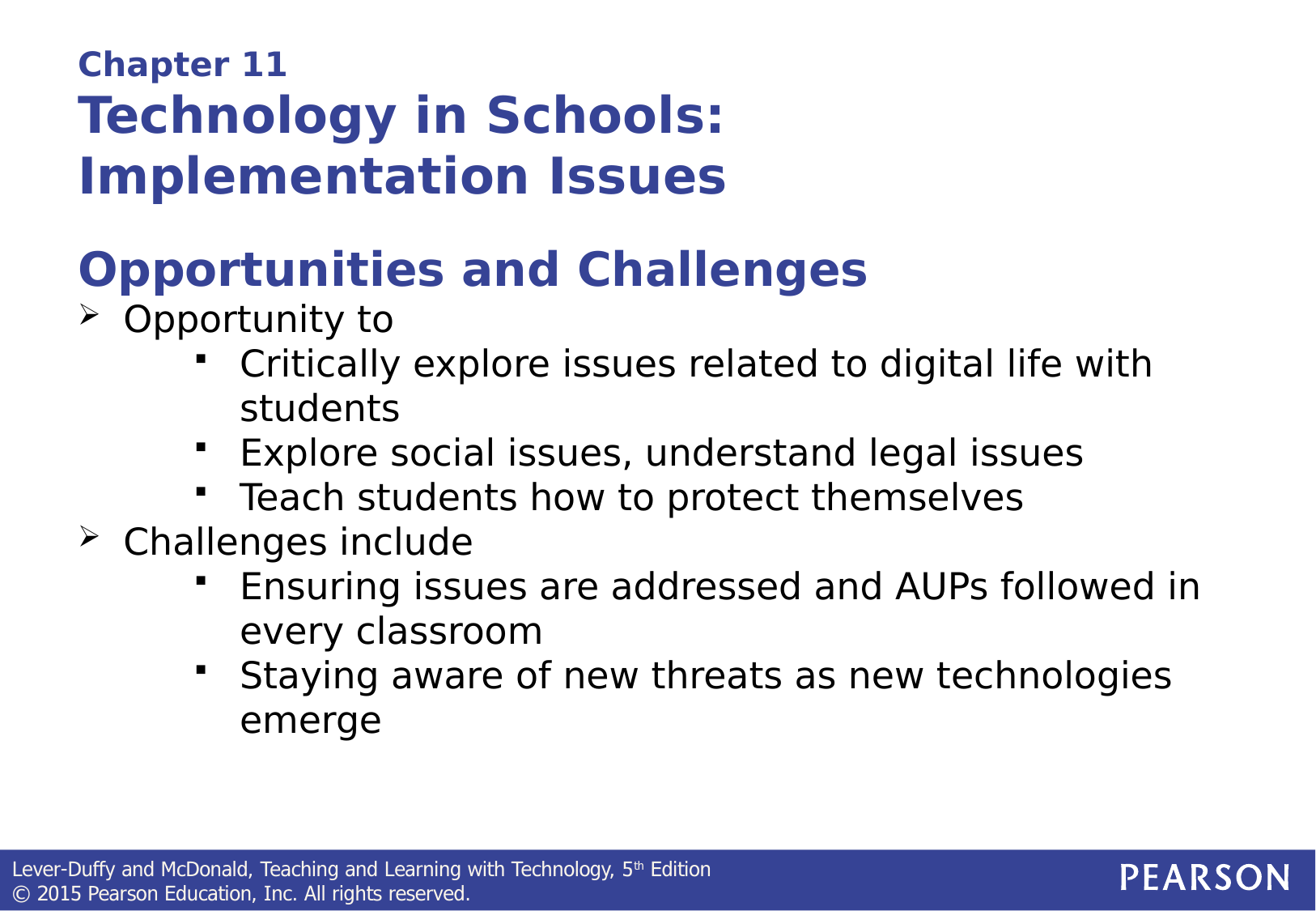

# Chapter 11 Technology in Schools: Implementation Issues
Opportunities and Challenges
Opportunity to
Critically explore issues related to digital life with students
Explore social issues, understand legal issues
Teach students how to protect themselves
Challenges include
Ensuring issues are addressed and AUPs followed in every classroom
Staying aware of new threats as new technologies emerge